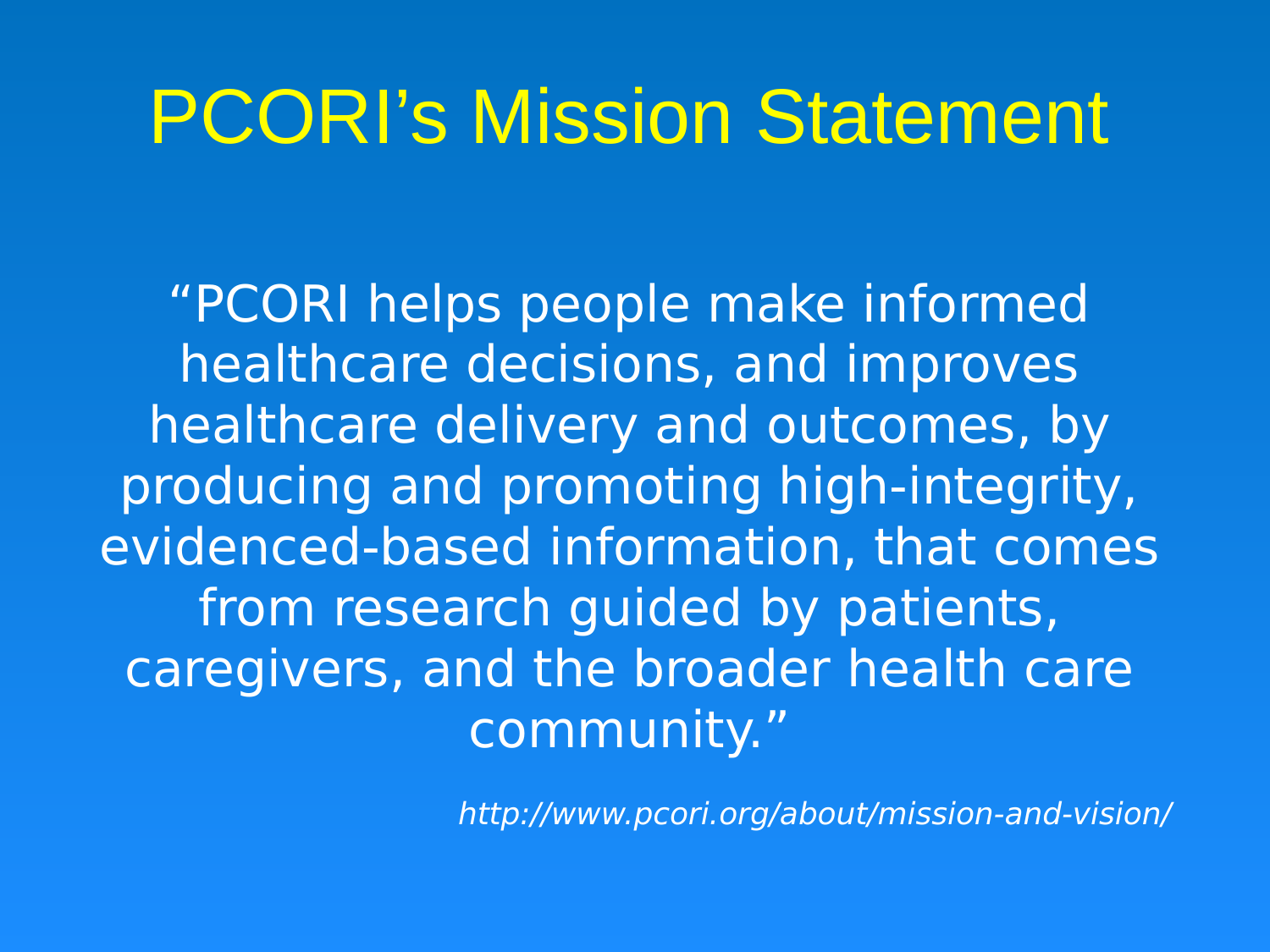

# PCORI’s Mission Statement
“PCORI helps people make informed healthcare decisions, and improves healthcare delivery and outcomes, by producing and promoting high-integrity, evidenced-based information, that comes
from research guided by patients, caregivers, and the broader health care community.”

http://www.pcori.org/about/mission-and-vision/